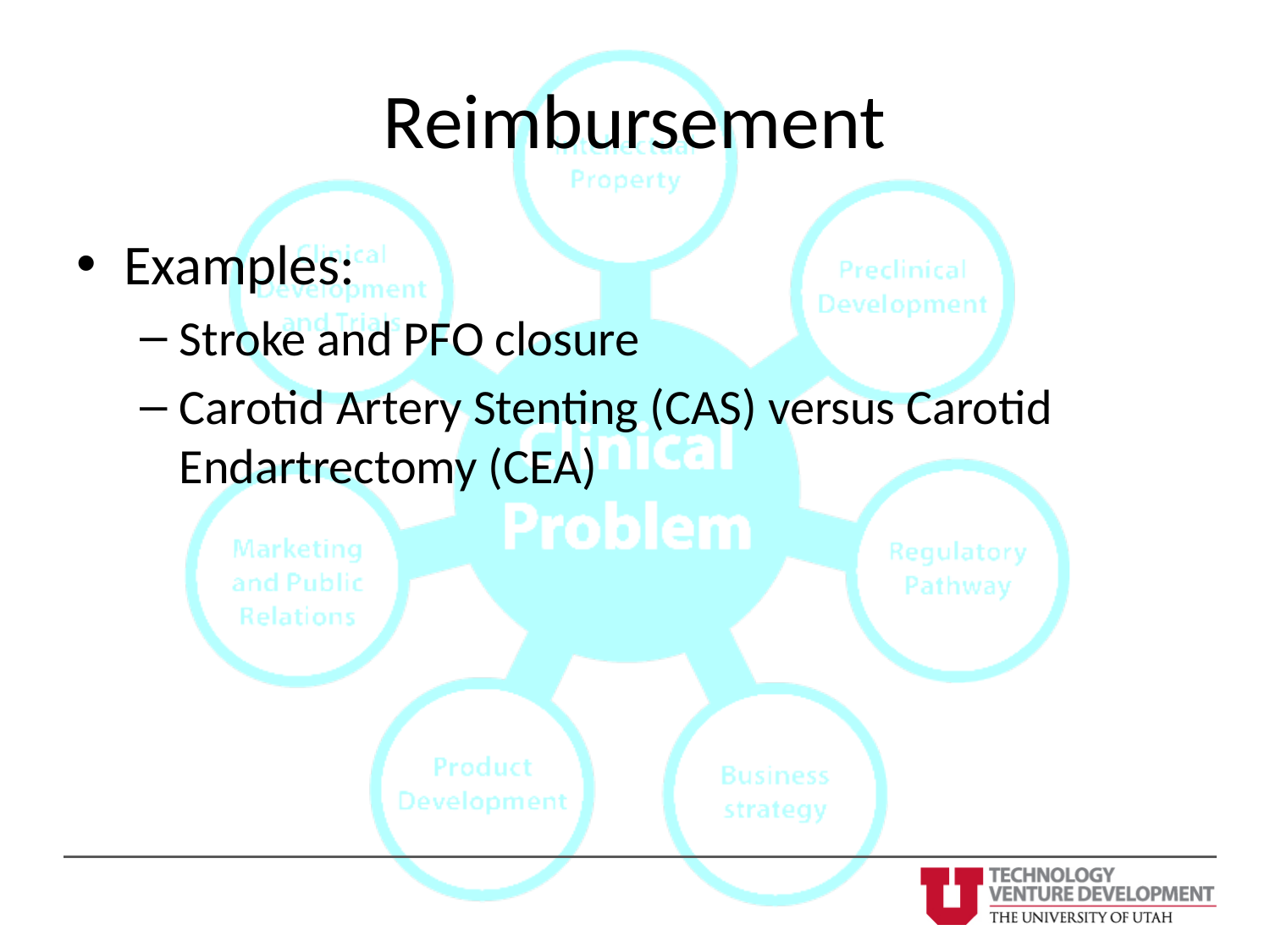

# Reimbursement
Examples:
Stroke and PFO closure
Carotid Artery Stenting (CAS) versus Carotid Endartrectomy (CEA)